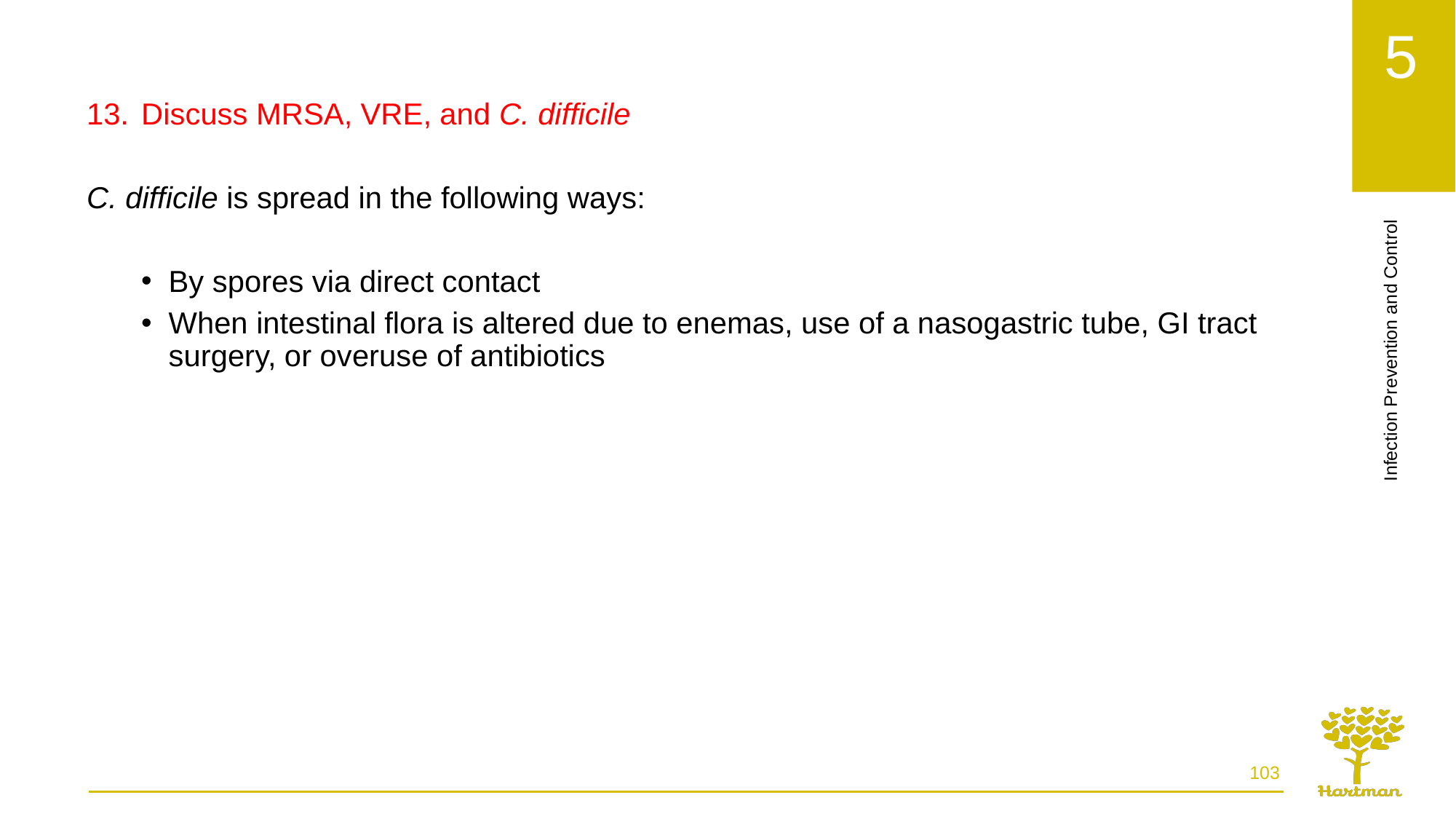

Discuss MRSA, VRE, and C. difficile

C. difficile is spread in the following ways:

By spores via direct contact
When intestinal flora is altered due to enemas, use of a nasogastric tube, GI tract surgery, or overuse of antibiotics

103